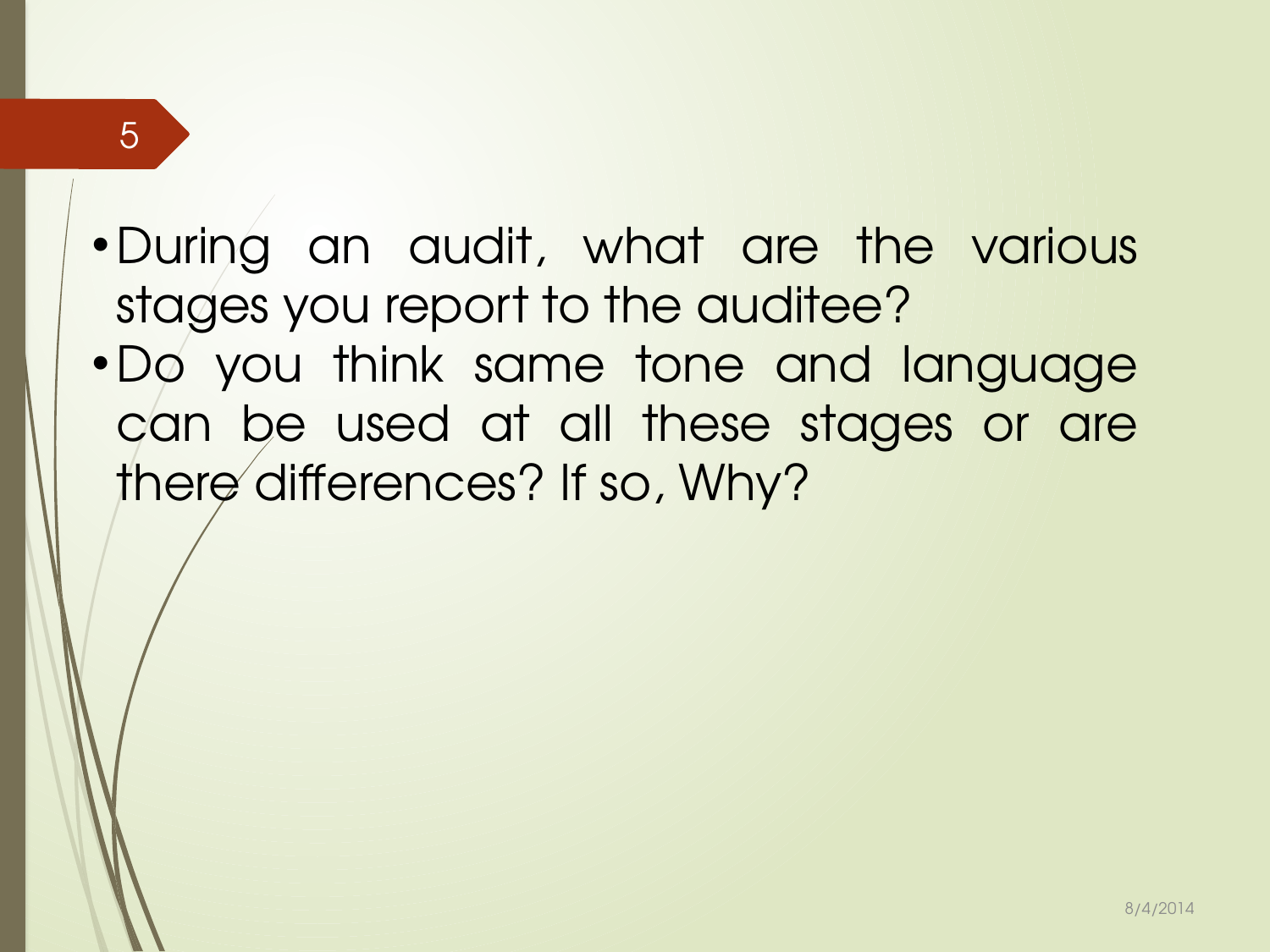

5
During an audit, what are the various stages you report to the auditee?
Do you think same tone and language can be used at all these stages or are there differences? If so, Why?
8/4/2014